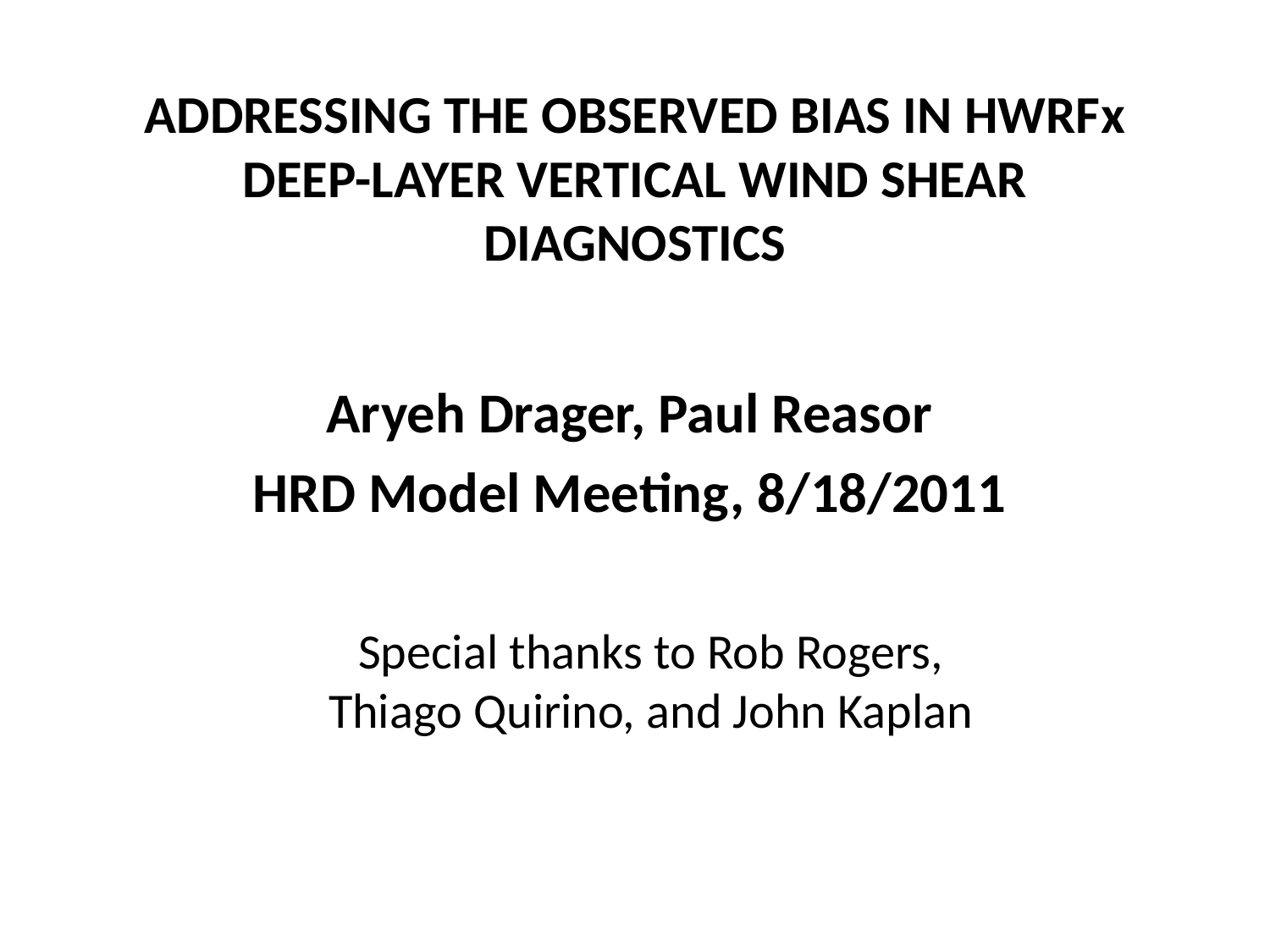

# Addressing the observed bias in HWRFx deep-layer vertical wind shear diagnostics
Aryeh Drager, Paul Reasor
HRD Model Meeting, 8/18/2011

Special thanks to Rob Rogers, Thiago Quirino, and John Kaplan